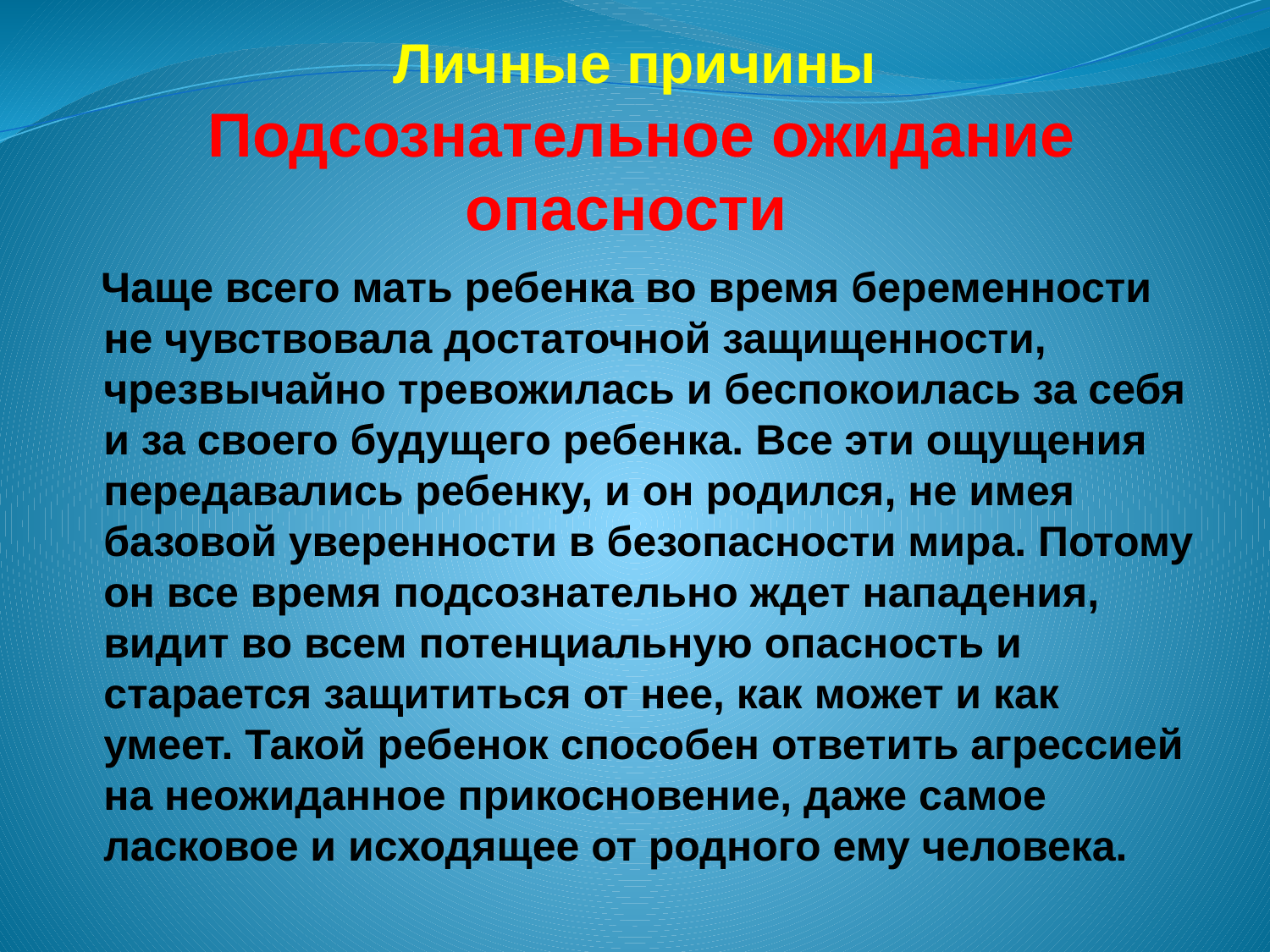

# Личные причины Подсознательное ожидание опасности
   Чаще всего мать ребенка во время беременности не чувствовала достаточной защищенности, чрезвычайно тревожилась и беспокоилась за себя и за своего будущего ребенка. Все эти ощущения передавались ребенку, и он родился, не имея базовой уверенности в безопасности мира. Потому он все время подсознательно ждет нападения, видит во всем потенциальную опасность и старается защититься от нее, как может и как умеет. Такой ребенок способен ответить агрессией на неожиданное прикосновение, даже самое ласковое и исходящее от родного ему человека.